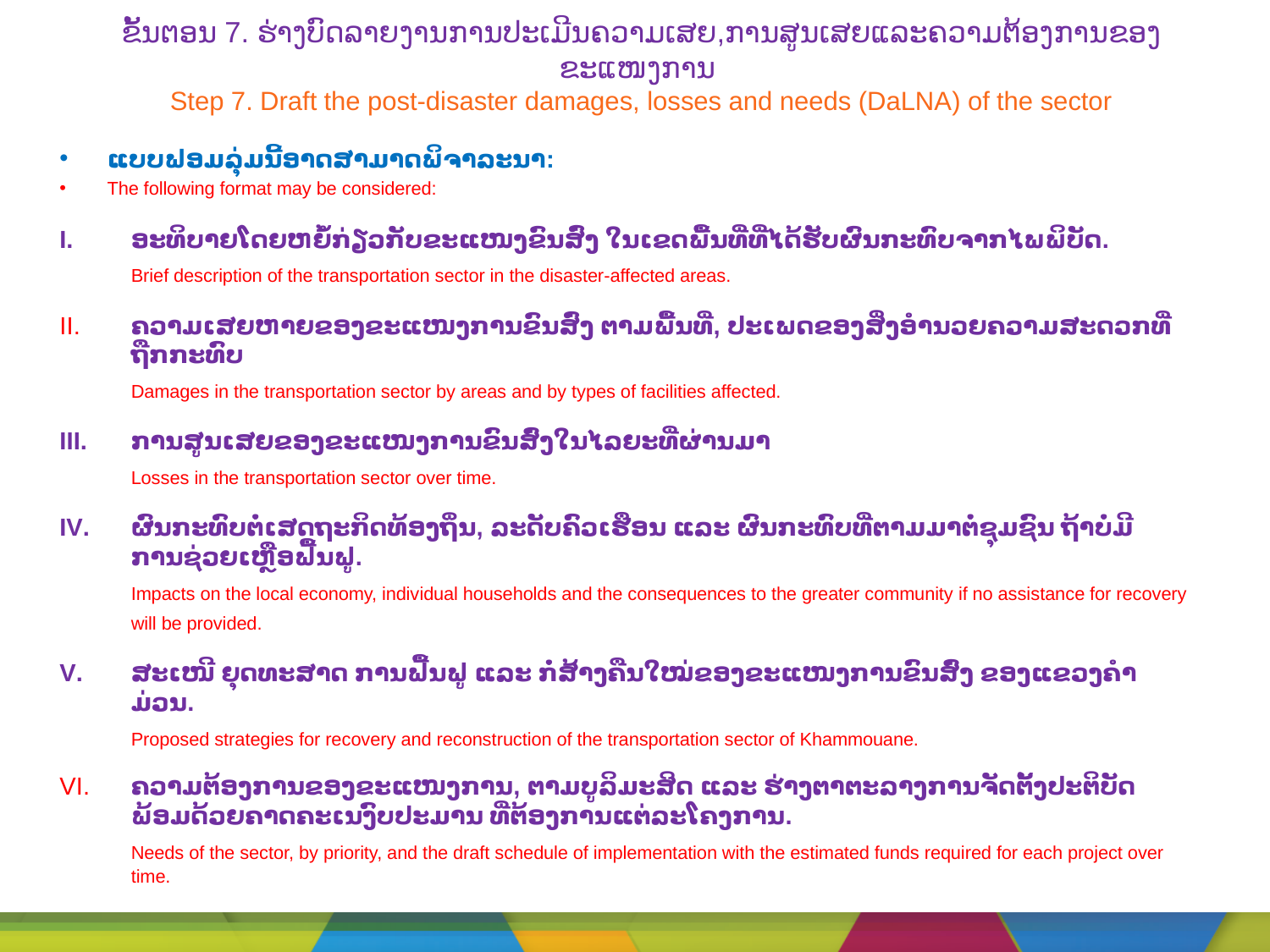

# ຂັ້ນຕອນ 7.​ ຮ່າງບົດລາຍງານການປະເມີນຄວາມເສຍ,ການສູນເສຍແລະຄວາມຕ້ອງການຂອງຂະແໜງການ Step 7. Draft the post-disaster damages, losses and needs (DaLNA) of the sector
ແບບຟອມລຸ່ມນີ້ອາດສາມາດພິຈາລະນາ:
The following format may be considered:

ອະທິບາຍໂດຍຫຍໍ້ກ່ຽວກັບຂະແໜງຂົນສົ່ງ ໃນເຂດພື້ນທີ່ທີ່ໄດ້ຮັບຜົນກະທົບຈາກໄພພິບັດ.​
	Brief description of the transportation sector in the disaster-affected areas.

II. 	ຄວາມເສຍຫາຍຂອງຂະແໜງການຂົນສົ່ງ ຕາມພື້ນທີ່, ປະເພດຂອງສິ່ງອໍານວຍຄວາມສະດວກທີ່ຖືກກະທົບ
	Damages in the transportation sector by areas and by types of facilities affected.

III. 	ການສູນເສຍຂອງຂະແໜງການຂົນສົ່ງໃນໄລຍະທີ່ຜ່ານມາ
	Losses in the transportation sector over time.

ຜົນກະທົບຕໍ່ເສດຖະກິດທ້ອງຖິ່ນ, ລະດັບຄົວເຮືອນ ແລະ ຜົນກະທົບທີ່ຕາມມາຕໍ່ຊຸມຊົນ ຖ້າບໍ່ມີການຊ່ວຍເຫຼືອຟື້ນຟູ.
	Impacts on the local economy, individual households and the consequences to the greater community if no assistance for recovery will be provided.

ສະເໜີ ຍຸດທະສາດ ການຟື້ນຟູ ແລະ ກໍ່ສ້າງຄືນໃໝ່ຂອງຂະແໜງການຂົນສົ່ງ ຂອງແຂວງຄໍາມ່ວນ.
	Proposed strategies for recovery and reconstruction of the transportation sector of Khammouane.

VI.	ຄວາມຕ້ອງການຂອງຂະແໜງການ, ຕາມບູລິມະສິດ ແລະ ຮ່າງຕາຕະລາງການຈັດຕັ້ງປະຕິບັດ ພ້ອມດ້ວຍຄາດຄະເນງົບປະມານ ທີ່ຕ້ອງການແຕ່ລະໂຄງການ.
	Needs of the sector, by priority, and the draft schedule of implementation with the estimated funds required for each project over time.